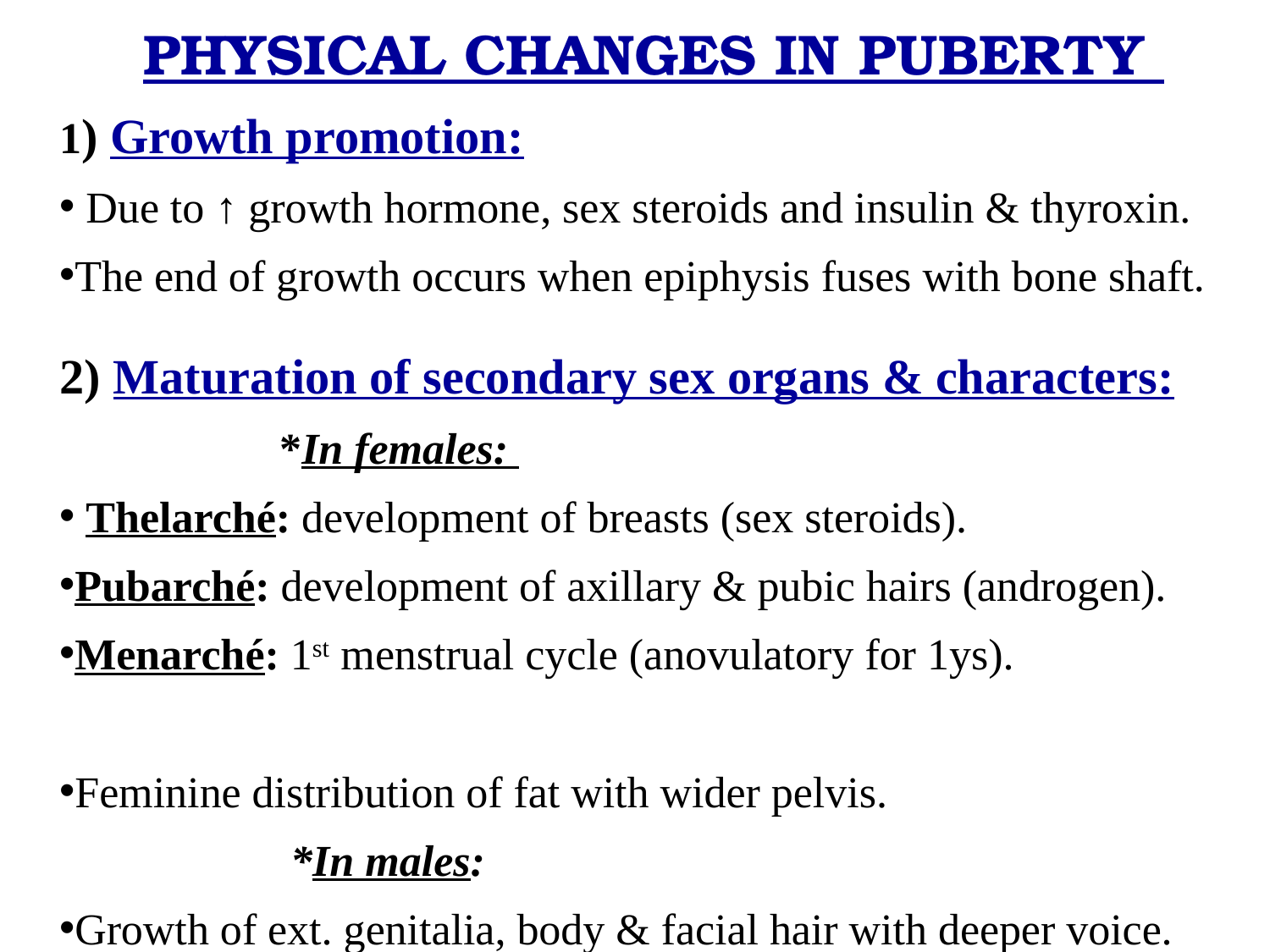

PHYSICAL CHANGES IN PUBERTY
1) Growth promotion:
 Due to ↑ growth hormone, sex steroids and insulin & thyroxin.
The end of growth occurs when epiphysis fuses with bone shaft.

2) Maturation of secondary sex organs & characters:
                    *In females:
 Thelarché: development of breasts (sex steroids).
Pubarché: development of axillary & pubic hairs (androgen).
Menarché: 1st menstrual cycle (anovulatory for 1ys).
Feminine distribution of fat with wider pelvis.
                     *In males:
Growth of ext. genitalia, body & facial hair with deeper voice.